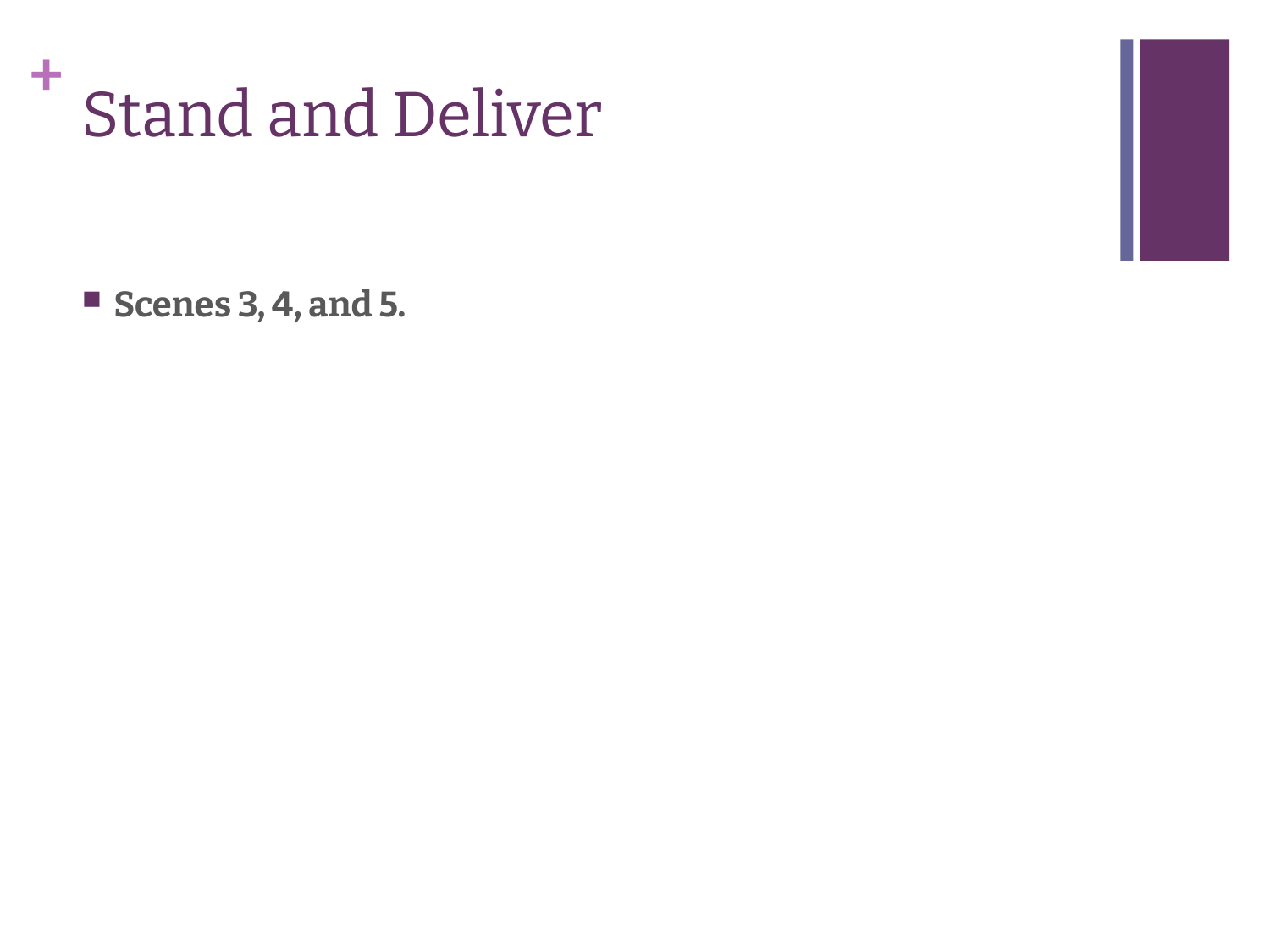

# Stand and Deliver
Scenes 3, 4, and 5.